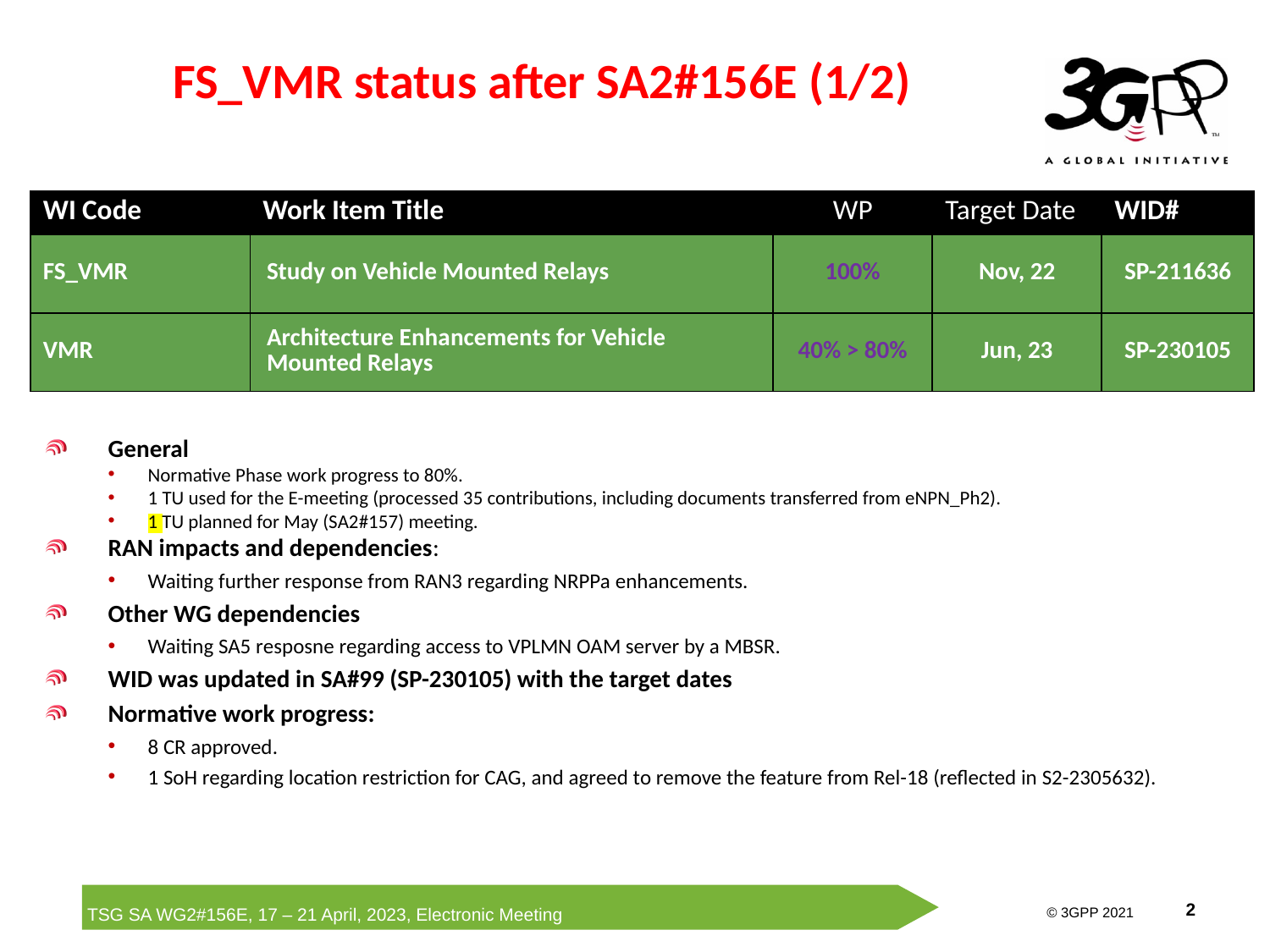

# FS_VMR status after SA2#156E (1/2)
| WI Code | Work Item Title | WP | Target Date | WID# |
| --- | --- | --- | --- | --- |
| FS\_VMR | Study on Vehicle Mounted Relays | 100% | Nov, 22 | SP-211636 |
| VMR | Architecture Enhancements for Vehicle Mounted Relays | 40% > 80% | Jun, 23 | SP-230105 |
General
Normative Phase work progress to 80%.
1 TU used for the E-meeting (processed 35 contributions, including documents transferred from eNPN_Ph2).
1 TU planned for May (SA2#157) meeting.
RAN impacts and dependencies:
Waiting further response from RAN3 regarding NRPPa enhancements.
Other WG dependencies
Waiting SA5 resposne regarding access to VPLMN OAM server by a MBSR.
WID was updated in SA#99 (SP-230105) with the target dates
Normative work progress:
8 CR approved.
1 SoH regarding location restriction for CAG, and agreed to remove the feature from Rel-18 (reflected in S2-2305632).